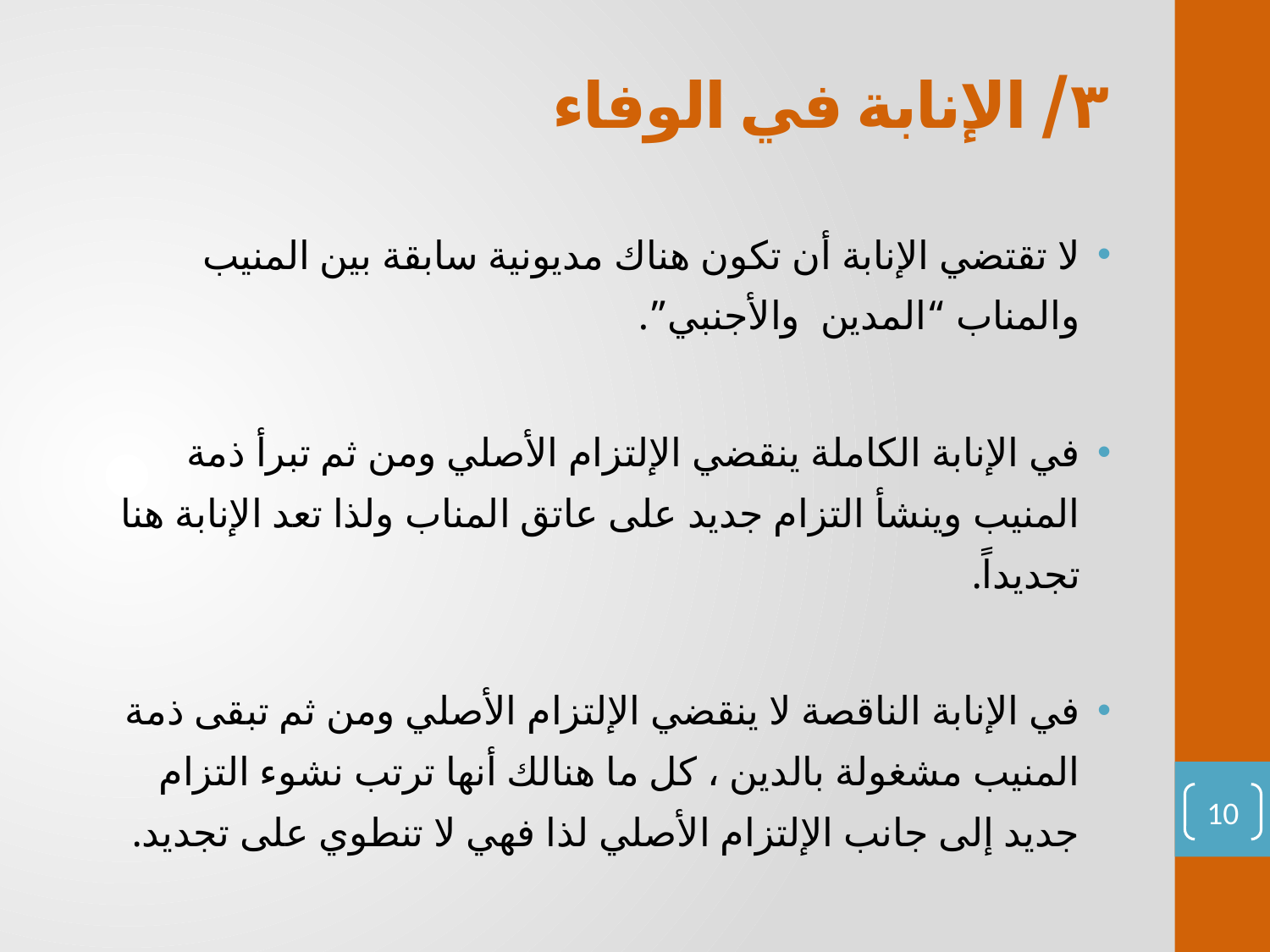

# ٣/ الإنابة في الوفاء
لا تقتضي الإنابة أن تكون هناك مديونية سابقة بين المنيب والمناب “المدين  والأجنبي”.

في الإنابة الكاملة ينقضي الإلتزام الأصلي ومن ثم تبرأ ذمة المنيب وينشأ التزام جديد على عاتق المناب ولذا تعد الإنابة هنا تجديداً.

في الإنابة الناقصة لا ينقضي الإلتزام الأصلي ومن ثم تبقى ذمة المنيب مشغولة بالدين ، كل ما هنالك أنها ترتب نشوء التزام جديد إلى جانب الإلتزام الأصلي لذا فهي لا تنطوي على تجديد.
10